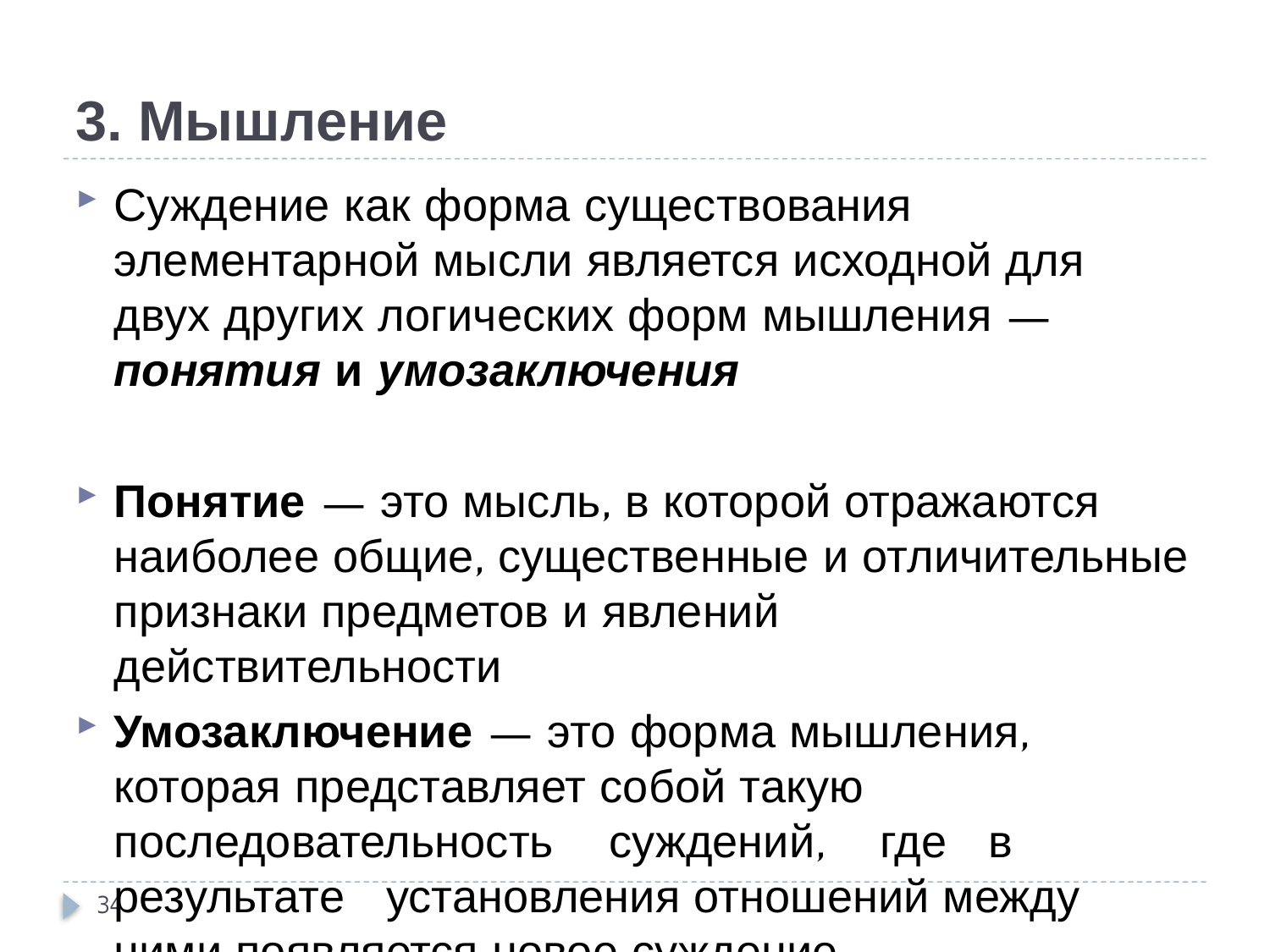

# 3. Мышление
Суждение как форма существования элементарной мысли является исходной для двух других логических форм мышления — понятия и умозаключения

Понятие — это мысль, в которой отражаются наиболее общие, существенные и отличительные признаки предметов и явлений  действительности
Умозаключение — это форма мышления, которая представляет собой такую   последовательность    суждений,    где   в   результате   установления отношений между ними появляется новое суждение
34